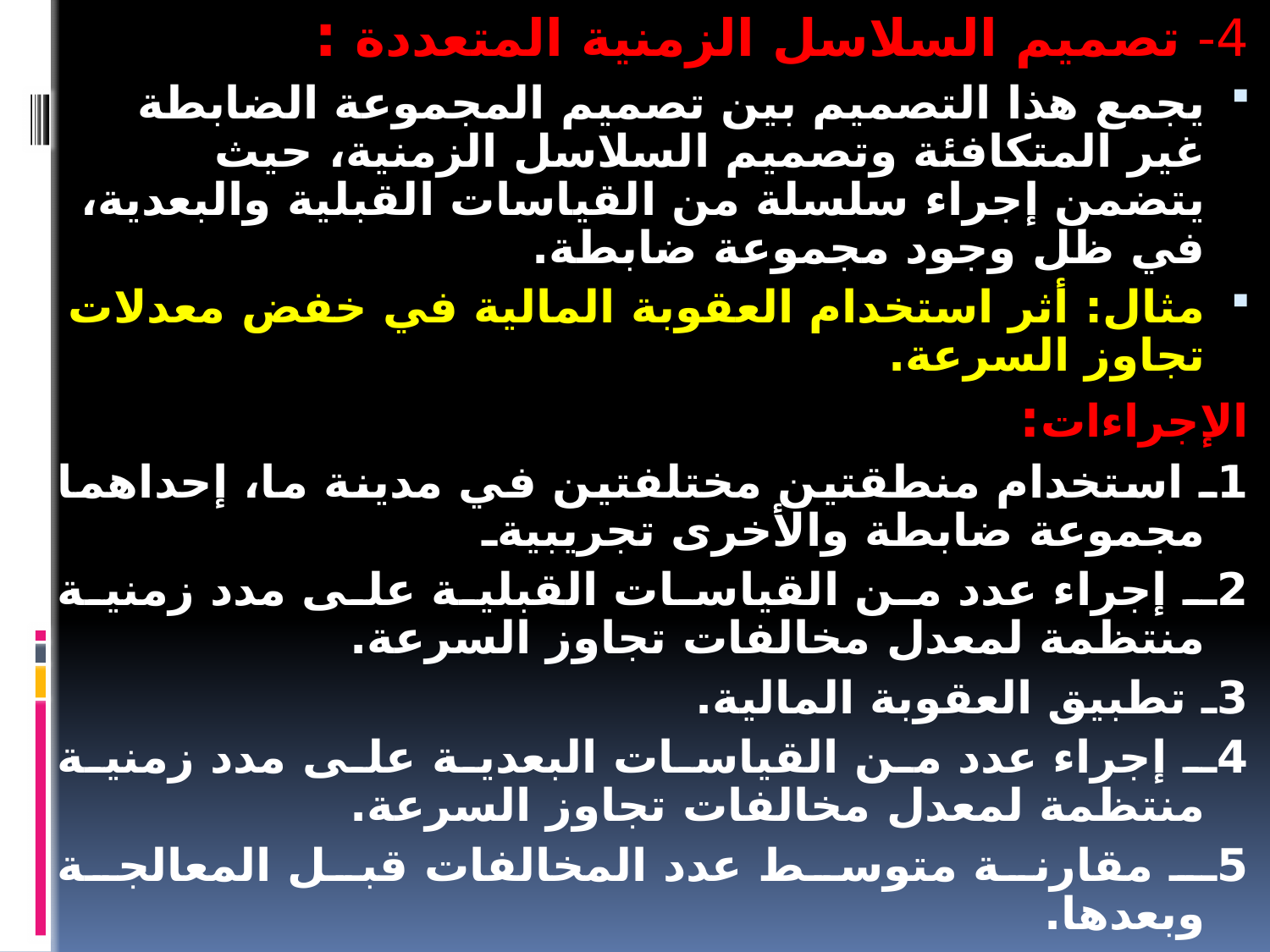

4- تصميم السلاسل الزمنية المتعددة :
يجمع هذا التصميم بين تصميم المجموعة الضابطة غير المتكافئة وتصميم السلاسل الزمنية، حيث يتضمن إجراء سلسلة من القياسات القبلية والبعدية، في ظل وجود مجموعة ضابطة.
مثال: أثر استخدام العقوبة المالية في خفض معدلات تجاوز السرعة.
الإجراءات:
1ـ استخدام منطقتين مختلفتين في مدينة ما، إحداهما مجموعة ضابطة والأخرى تجريبيةـ
2ـ إجراء عدد من القياسات القبلية على مدد زمنية منتظمة لمعدل مخالفات تجاوز السرعة.
3ـ تطبيق العقوبة المالية.
4ـ إجراء عدد من القياسات البعدية على مدد زمنية منتظمة لمعدل مخالفات تجاوز السرعة.
5ـ مقارنة متوسط عدد المخالفات قبل المعالجة وبعدها.